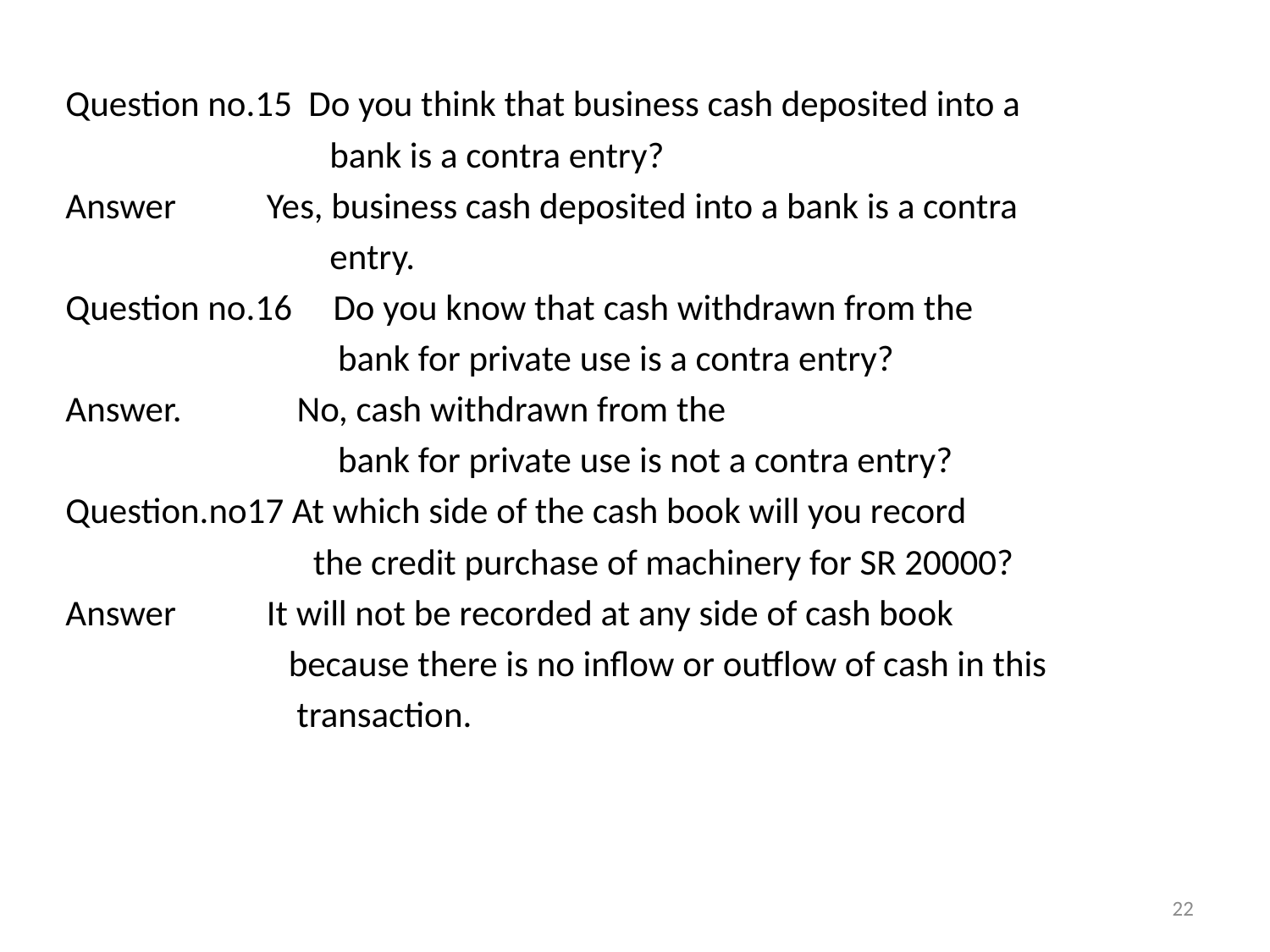

Question no.15  Do you think that business cash deposited into a
                                bank is a contra entry?
Answer           Yes, business cash deposited into a bank is a contra
                                entry.
Question no.16     Do you know that cash withdrawn from the
                                 bank for private use is a contra entry?
Answer.              No, cash withdrawn from the
                                 bank for private use is not a contra entry?
Question.no17 At which side of the cash book will you record
                              the credit purchase of machinery for SR 20000?
Answer           It will not be recorded at any side of cash book
                           because there is no inflow or outflow of cash in this
                            transaction.

22